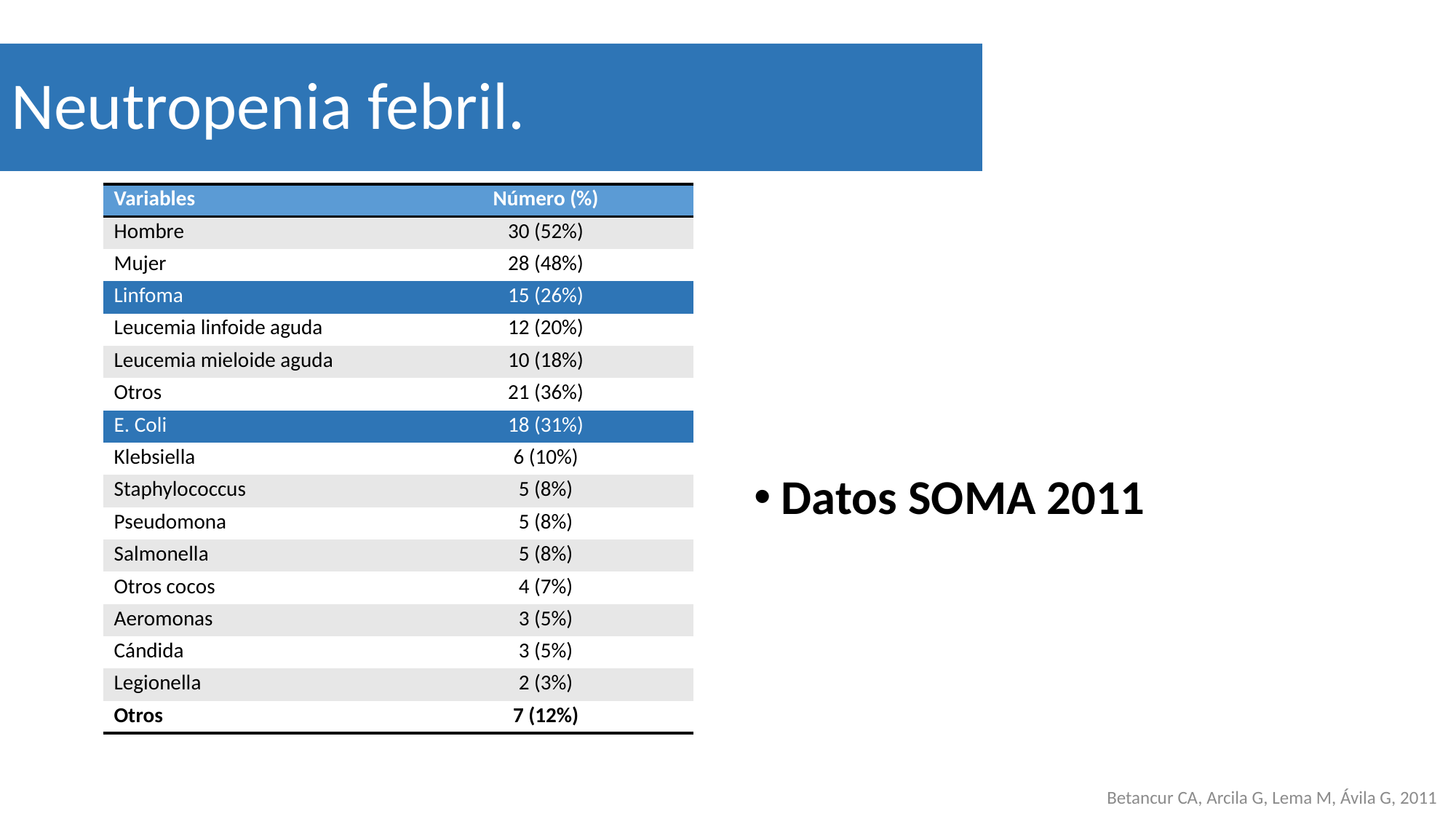

Neutropenia febril.
#
| Variables | Número (%) |
| --- | --- |
| Hombre | 30 (52%) |
| Mujer | 28 (48%) |
| Linfoma | 15 (26%) |
| Leucemia linfoide aguda | 12 (20%) |
| Leucemia mieloide aguda | 10 (18%) |
| Otros | 21 (36%) |
| E. Coli | 18 (31%) |
| Klebsiella | 6 (10%) |
| Staphylococcus | 5 (8%) |
| Pseudomona | 5 (8%) |
| Salmonella | 5 (8%) |
| Otros cocos | 4 (7%) |
| Aeromonas | 3 (5%) |
| Cándida | 3 (5%) |
| Legionella | 2 (3%) |
| Otros | 7 (12%) |

Datos SOMA 2011
Betancur CA, Arcila G, Lema M, Ávila G, 2011